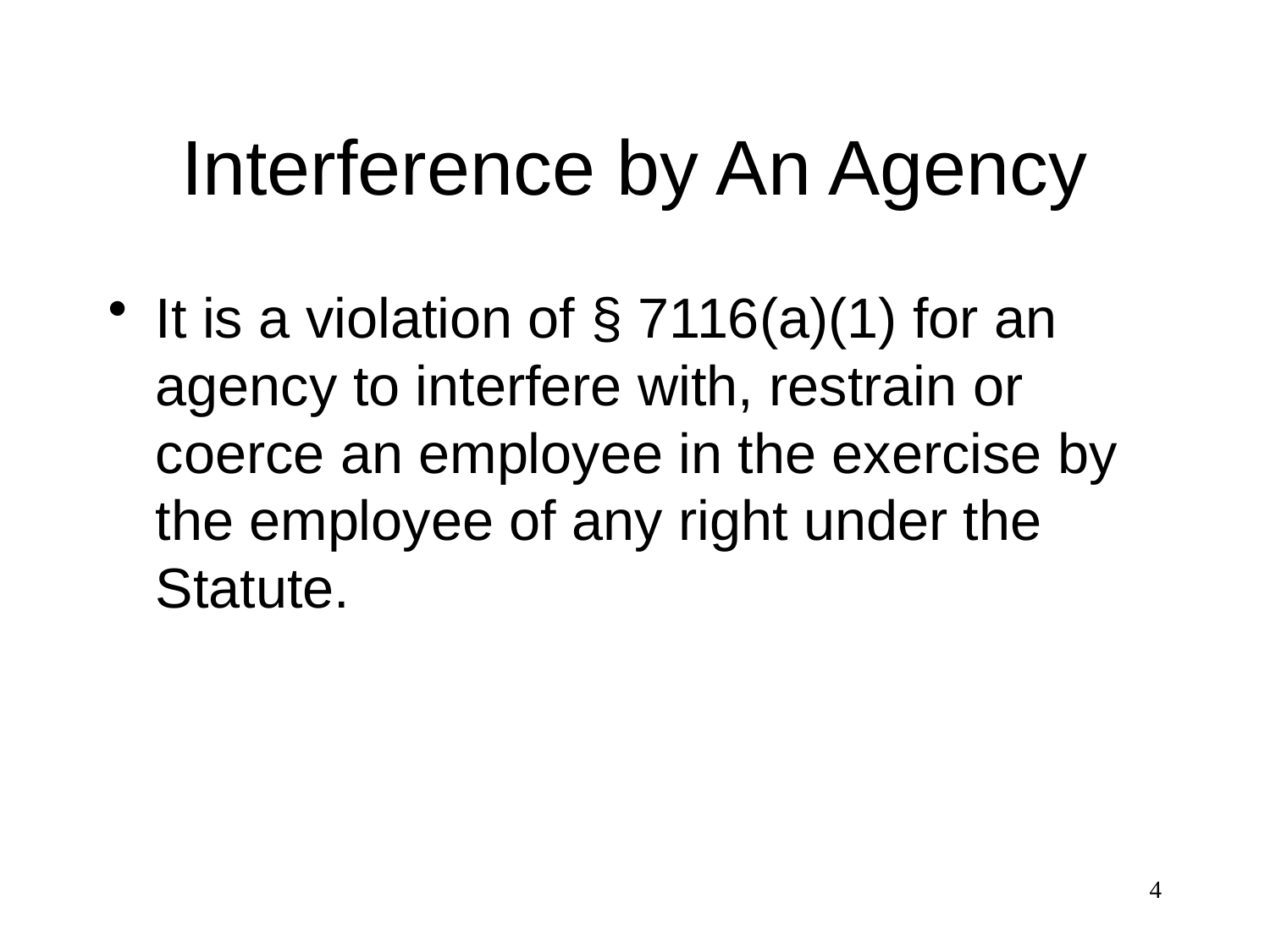

# Interference by An Agency
It is a violation of § 7116(a)(1) for an agency to interfere with, restrain or coerce an employee in the exercise by the employee of any right under the Statute.
4